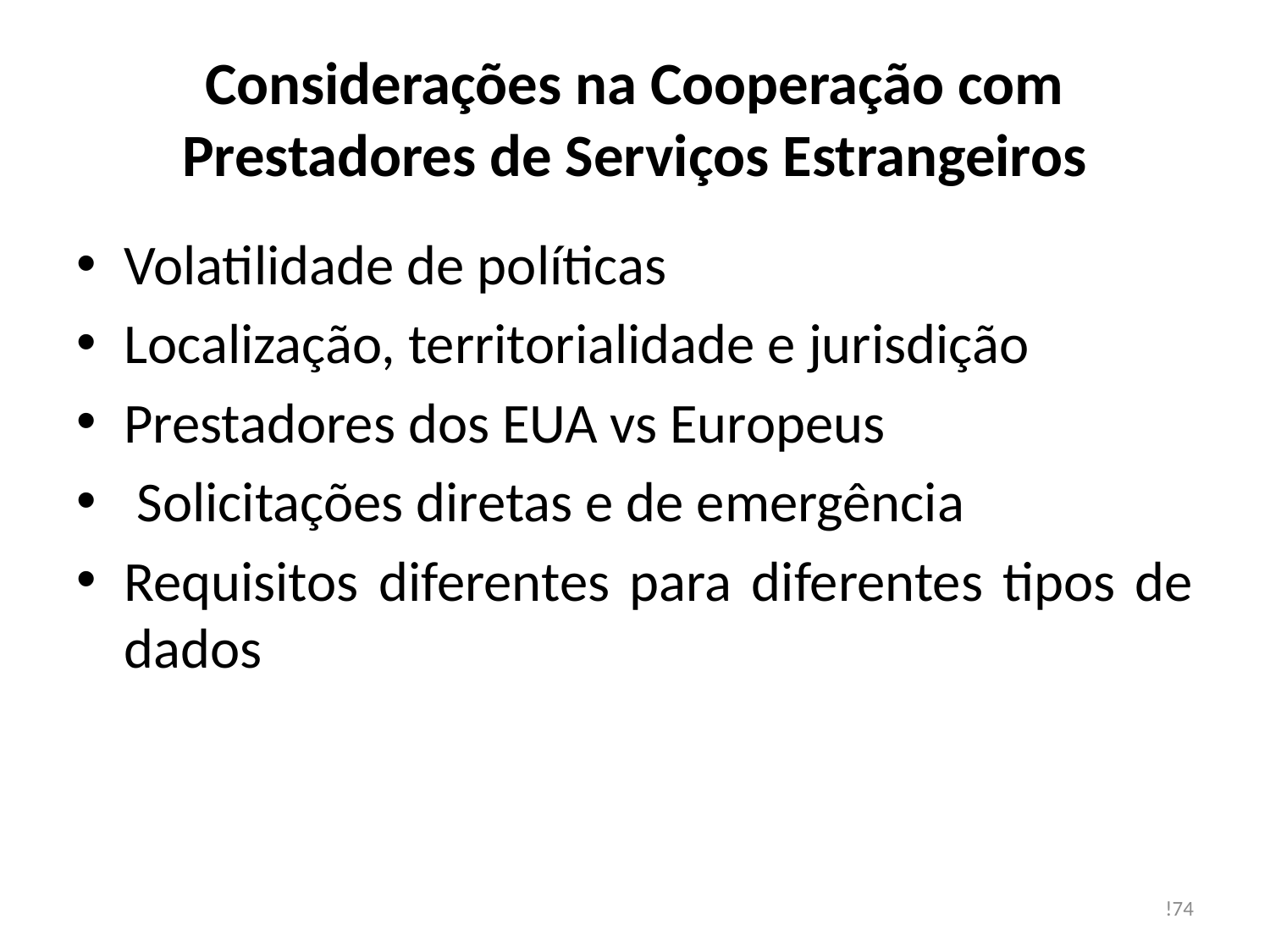

# Considerações na Cooperação com Prestadores de Serviços Estrangeiros
Volatilidade de políticas
Localização, territorialidade e jurisdição
Prestadores dos EUA vs Europeus
 Solicitações diretas e de emergência
Requisitos diferentes para diferentes tipos de dados
!74